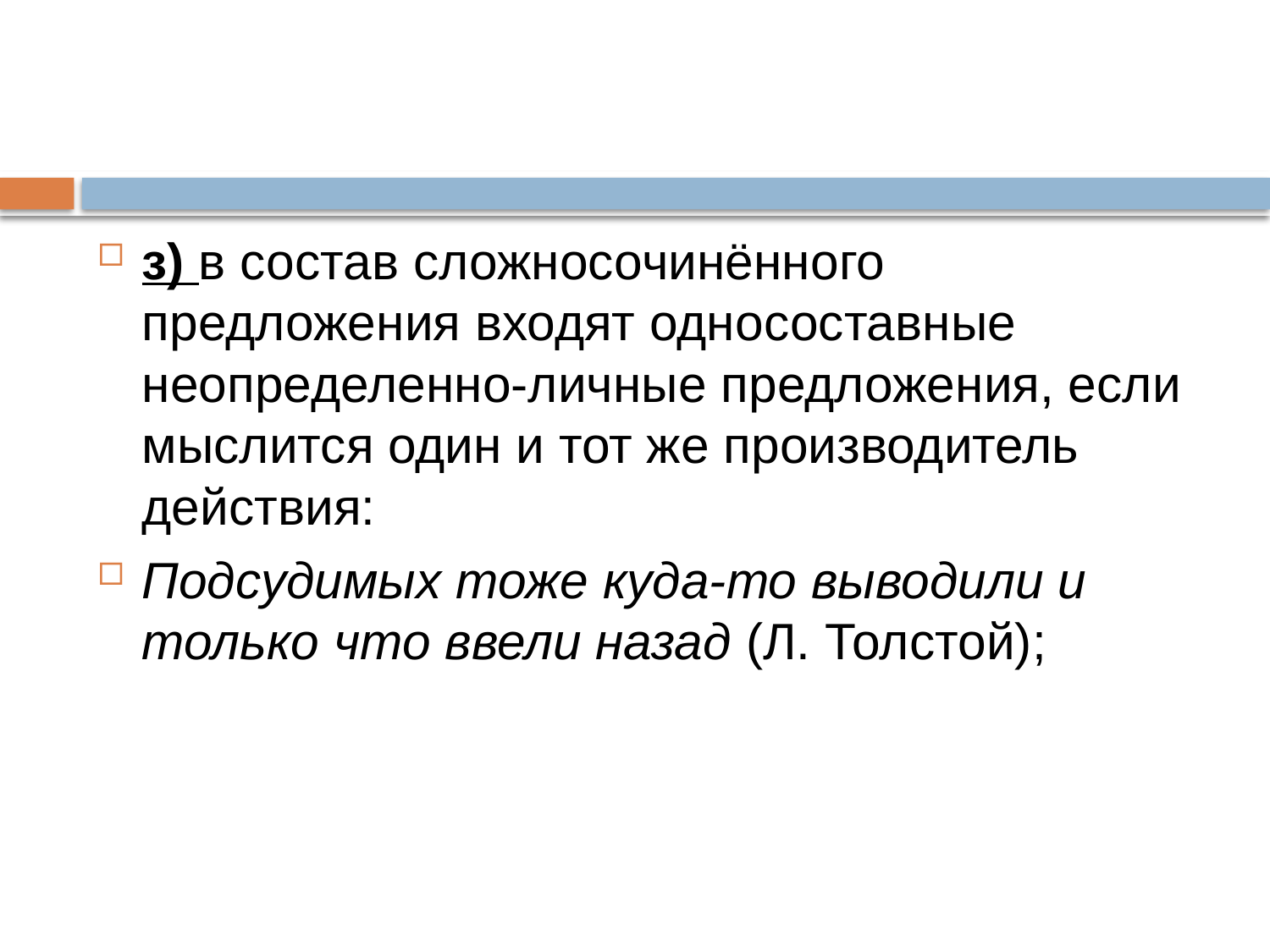

#
з) в состав сложносочинённого предложения входят односоставные неопределенно-личные предложения, если мыслится один и тот же производитель действия:
Подсудимых тоже куда-то выводили и только что ввели назад (Л. Толстой);